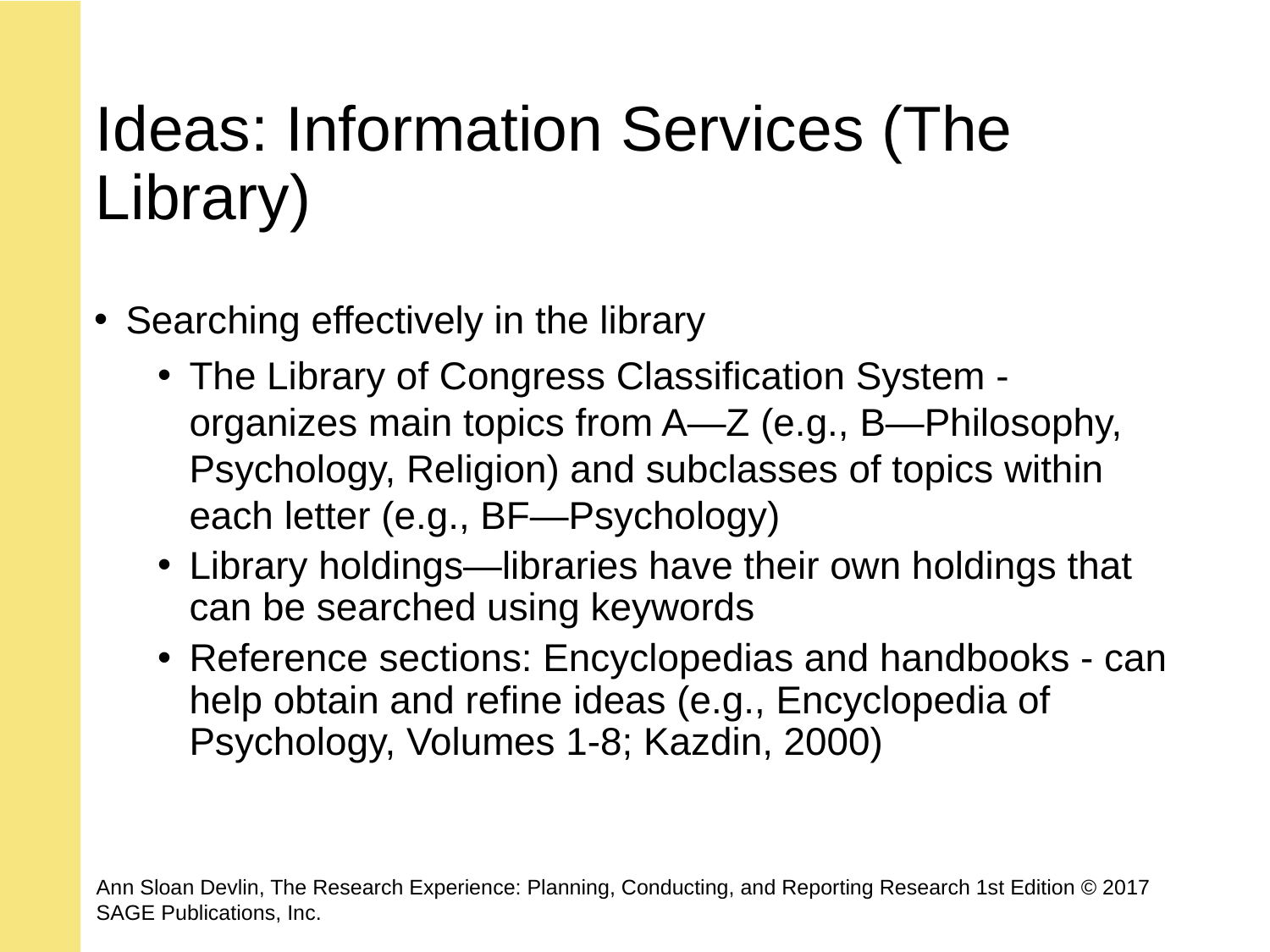

# Ideas: Information Services (The Library)
Searching effectively in the library
The Library of Congress Classification System - organizes main topics from A—Z (e.g., B—Philosophy, Psychology, Religion) and subclasses of topics within each letter (e.g., BF—Psychology)
Library holdings—libraries have their own holdings that can be searched using keywords
Reference sections: Encyclopedias and handbooks - can help obtain and refine ideas (e.g., Encyclopedia of Psychology, Volumes 1-8; Kazdin, 2000)